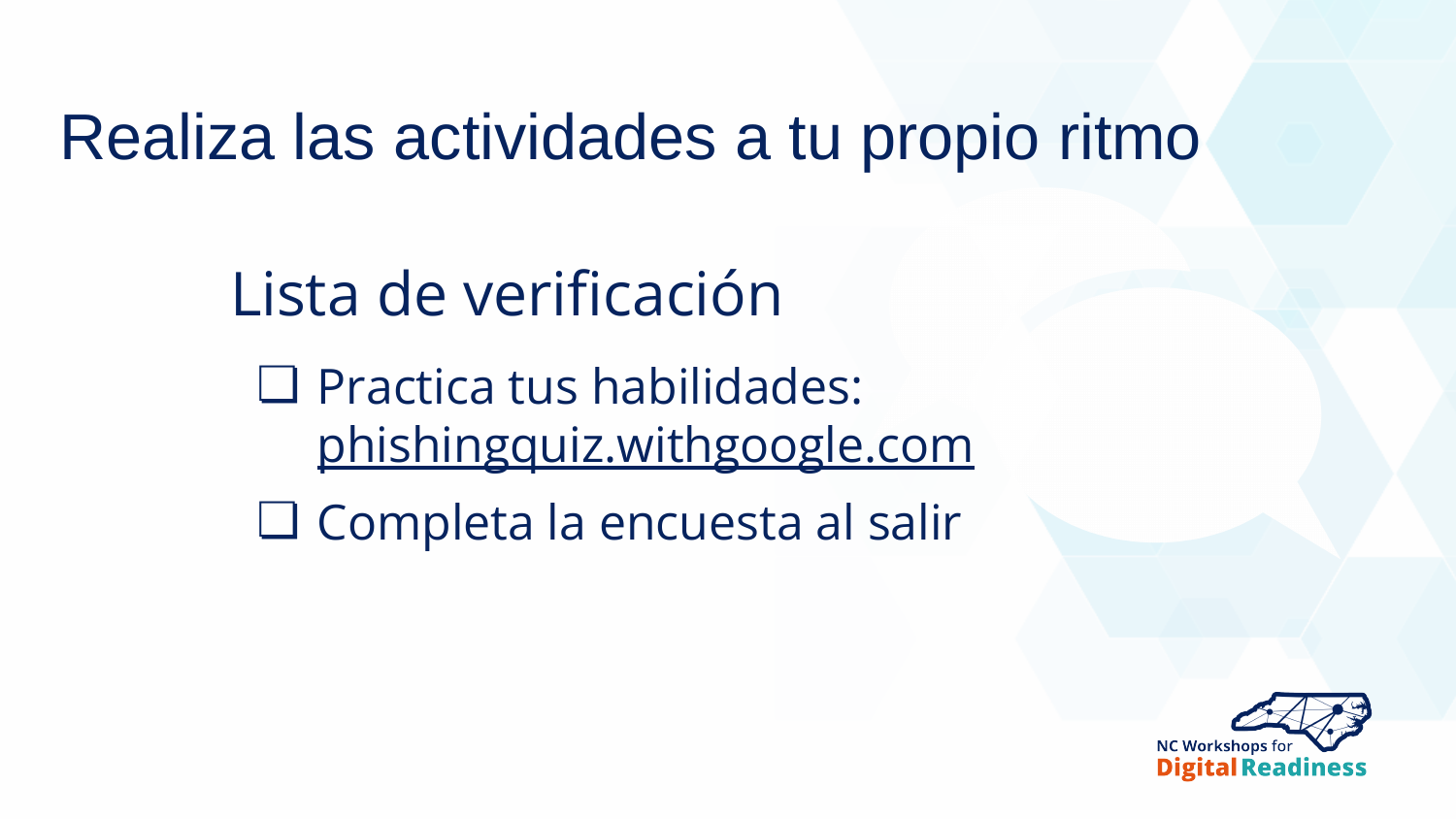

# Realiza las actividades a tu propio ritmo

Lista de verificación
Practica tus habilidades: phishingquiz.withgoogle.com

Completa la encuesta al salir